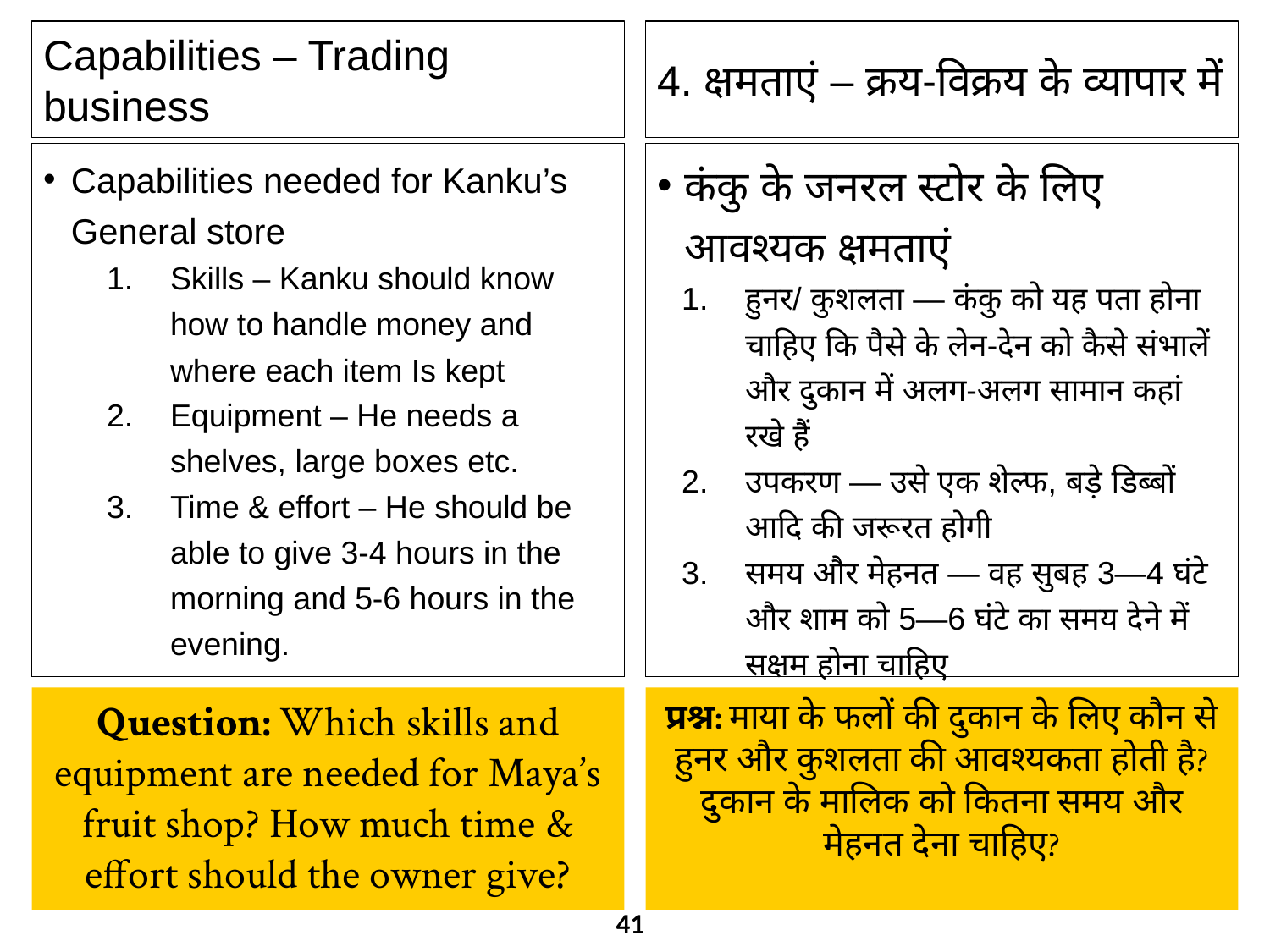

Capabilities – Trading business
4. क्षमताएं – क्रय-विक्रय के व्यापार में
Capabilities needed for Kanku’s General store
Skills – Kanku should know how to handle money and where each item Is kept
Equipment – He needs a shelves, large boxes etc.
Time & effort – He should be able to give 3-4 hours in the morning and 5-6 hours in the evening.
कंकु के जनरल स्टोर के लिए आवश्यक क्षमताएं
हुनर/ कुशलता — कंकु को यह पता होना चाहिए कि पैसे के लेन-देन को कैसे संभालें और दुकान में अलग-अलग सामान कहां रखे हैं
उपकरण — उसे एक शेल्फ, बड़े डिब्बों आदि की जरूरत होगी
समय और मेहनत — वह सुबह 3—4 घंटे और शाम को 5—6 घंटे का समय देने में सक्षम होना चाहिए
Question: Which skills and equipment are needed for Maya’s fruit shop? How much time & effort should the owner give?
प्रश्न: माया के फलों की दुकान के लिए कौन से हुनर और कुशलता की आवश्यकता होती है? दुकान के मालिक को कितना समय और मेहनत देना चाहिए?
41